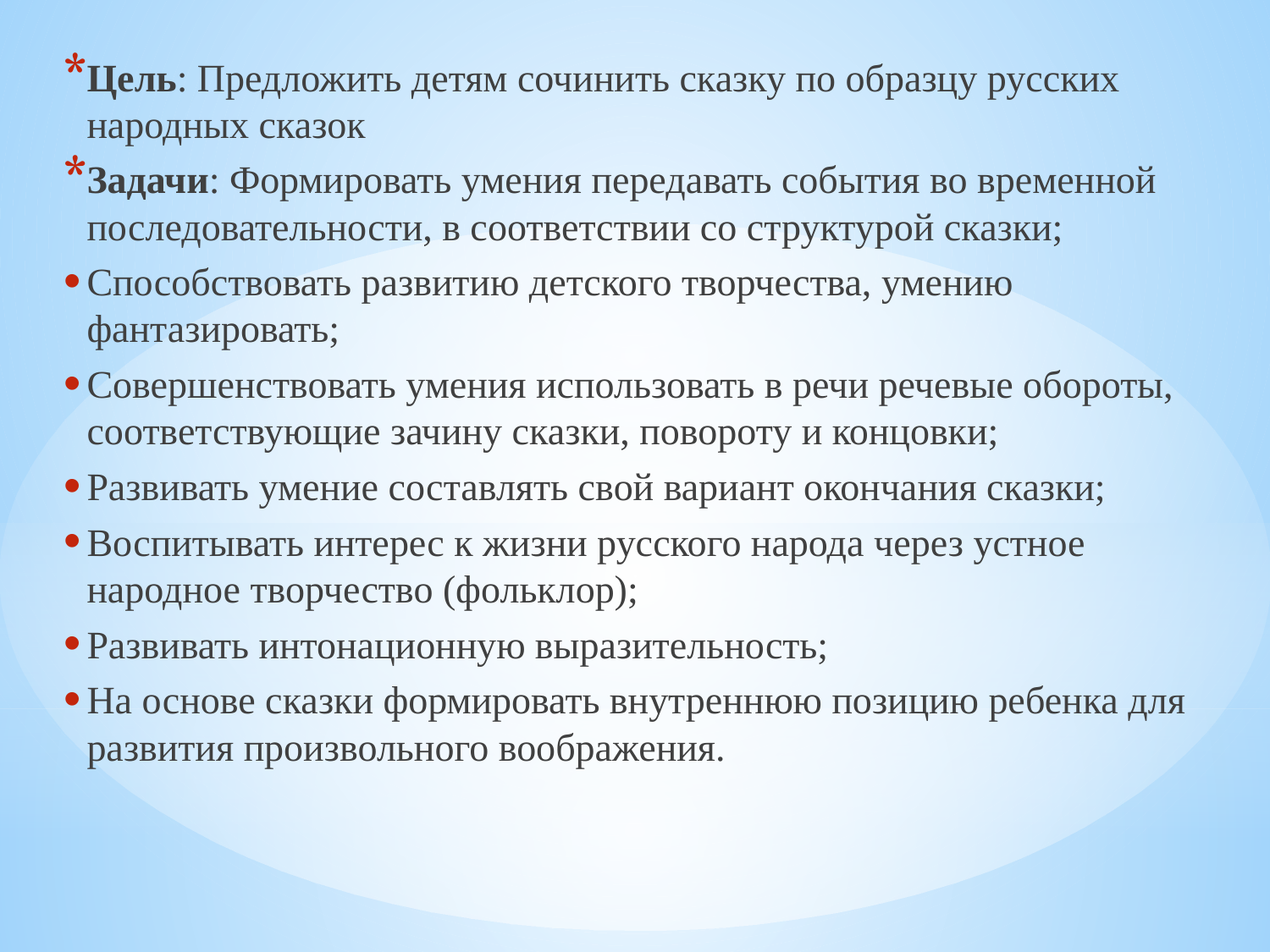

#
Цель: Предложить детям сочинить сказку по образцу русских народных сказок
Задачи: Формировать умения передавать события во временной последовательности, в соответствии со структурой сказки;
Способствовать развитию детского творчества, умению фантазировать;
Совершенствовать умения использовать в речи речевые обороты, соответствующие зачину сказки, повороту и концовки;
Развивать умение составлять свой вариант окончания сказки;
Воспитывать интерес к жизни русского народа через устное народное творчество (фольклор);
Развивать интонационную выразительность;
На основе сказки формировать внутреннюю позицию ребенка для развития произвольного воображения.